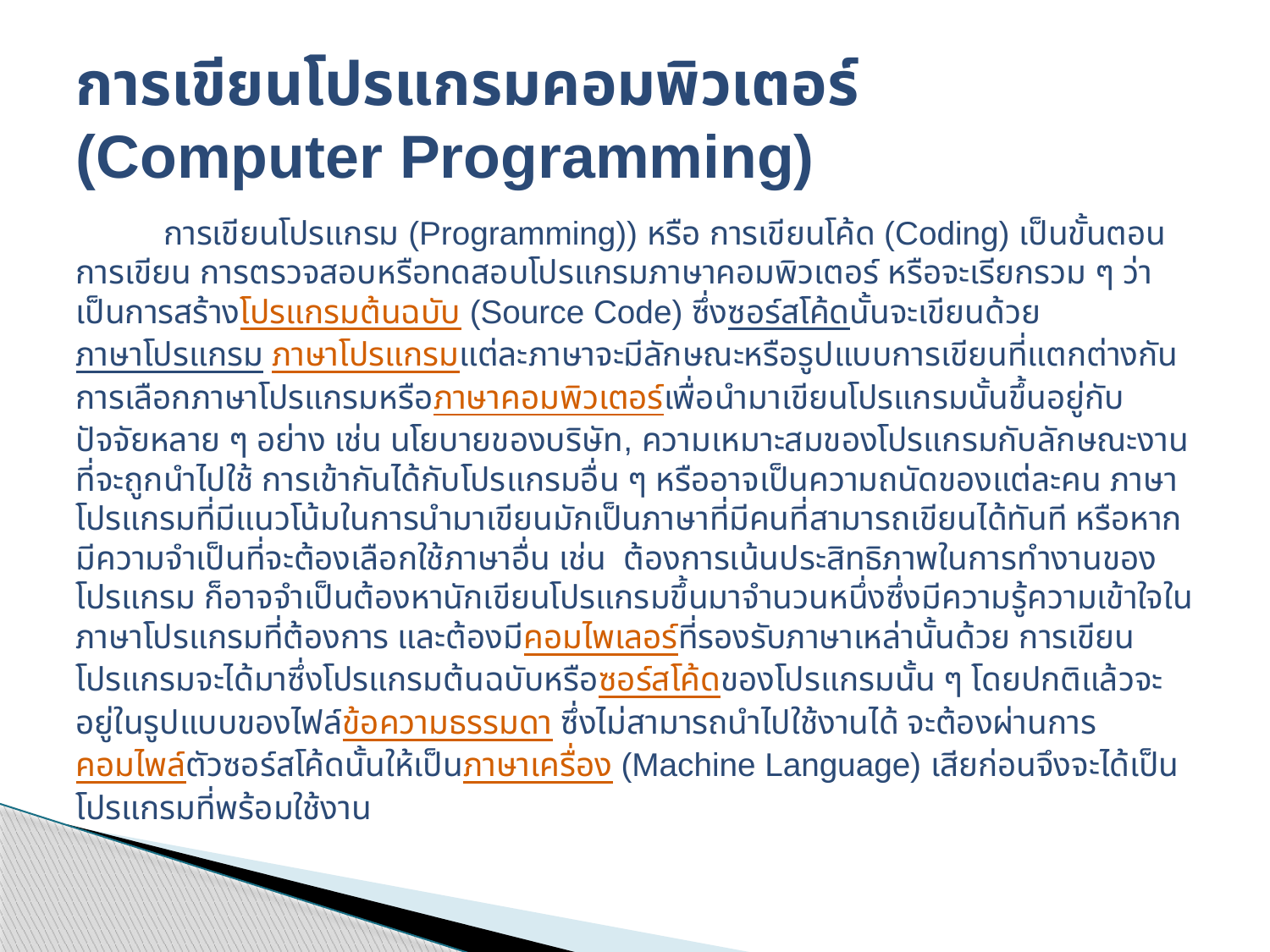

# การเขียนโปรแกรมคอมพิวเตอร์ (Computer Programming)
	การเขียนโปรแกรม (Programming)) หรือ การเขียนโค้ด (Coding) เป็นขั้นตอนการเขียน การตรวจสอบหรือทดสอบโปรแกรมภาษาคอมพิวเตอร์ หรือจะเรียกรวม ๆ ว่าเป็นการสร้างโปรแกรมต้นฉบับ (Source Code) ซึ่งซอร์สโค้ดนั้นจะเขียนด้วยภาษาโปรแกรม ภาษาโปรแกรมแต่ละภาษาจะมีลักษณะหรือรูปแบบการเขียนที่แตกต่างกัน การเลือกภาษาโปรแกรมหรือภาษาคอมพิวเตอร์เพื่อนำมาเขียนโปรแกรมนั้นขึ้นอยู่กับปัจจัยหลาย ๆ อย่าง เช่น นโยบายของบริษัท, ความเหมาะสมของโปรแกรมกับลักษณะงานที่จะถูกนำไปใช้ การเข้ากันได้กับโปรแกรมอื่น ๆ หรืออาจเป็นความถนัดของแต่ละคน ภาษาโปรแกรมที่มีแนวโน้มในการนำมาเขียนมักเป็นภาษาที่มีคนที่สามารถเขียนได้ทันที หรือหากมีความจำเป็นที่จะต้องเลือกใช้ภาษาอื่น เช่น  ต้องการเน้นประสิทธิภาพในการทำงานของโปรแกรม ก็อาจจำเป็นต้องหานักเขียนโปรแกรมขึ้นมาจำนวนหนึ่งซึ่งมีความรู้ความเข้าใจในภาษาโปรแกรมที่ต้องการ และต้องมีคอมไพเลอร์ที่รองรับภาษาเหล่านั้นด้วย การเขียนโปรแกรมจะได้มาซึ่งโปรแกรมต้นฉบับหรือซอร์สโค้ดของโปรแกรมนั้น ๆ โดยปกติแล้วจะอยู่ในรูปแบบของไฟล์ข้อความธรรมดา ซึ่งไม่สามารถนำไปใช้งานได้ จะต้องผ่านการคอมไพล์ตัวซอร์สโค้ดนั้นให้เป็นภาษาเครื่อง (Machine Language) เสียก่อนจึงจะได้เป็นโปรแกรมที่พร้อมใช้งาน